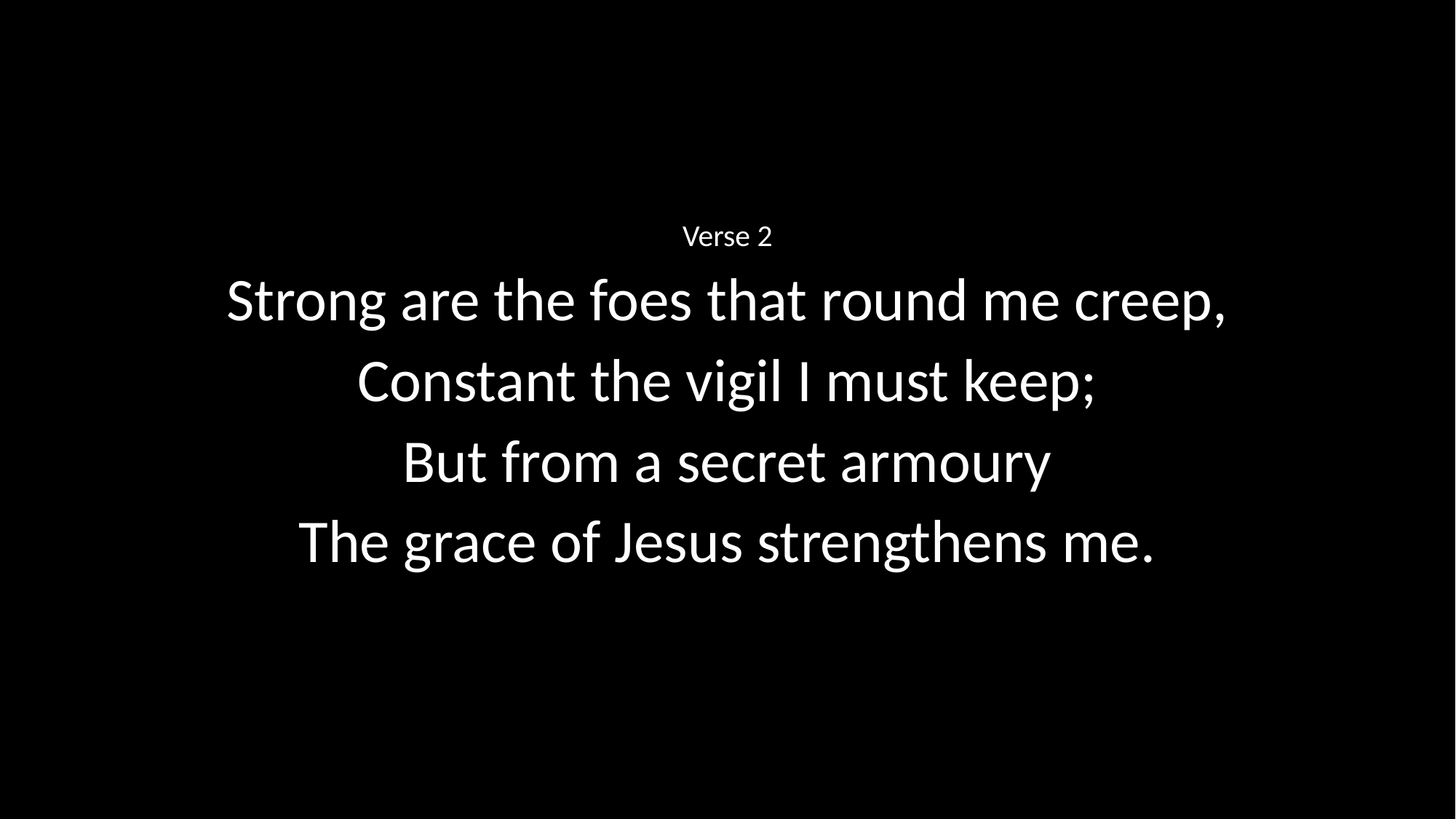

Verse 2
Strong are the foes that round me creep,
Constant the vigil I must keep;
But from a secret armoury
The grace of Jesus strengthens me.